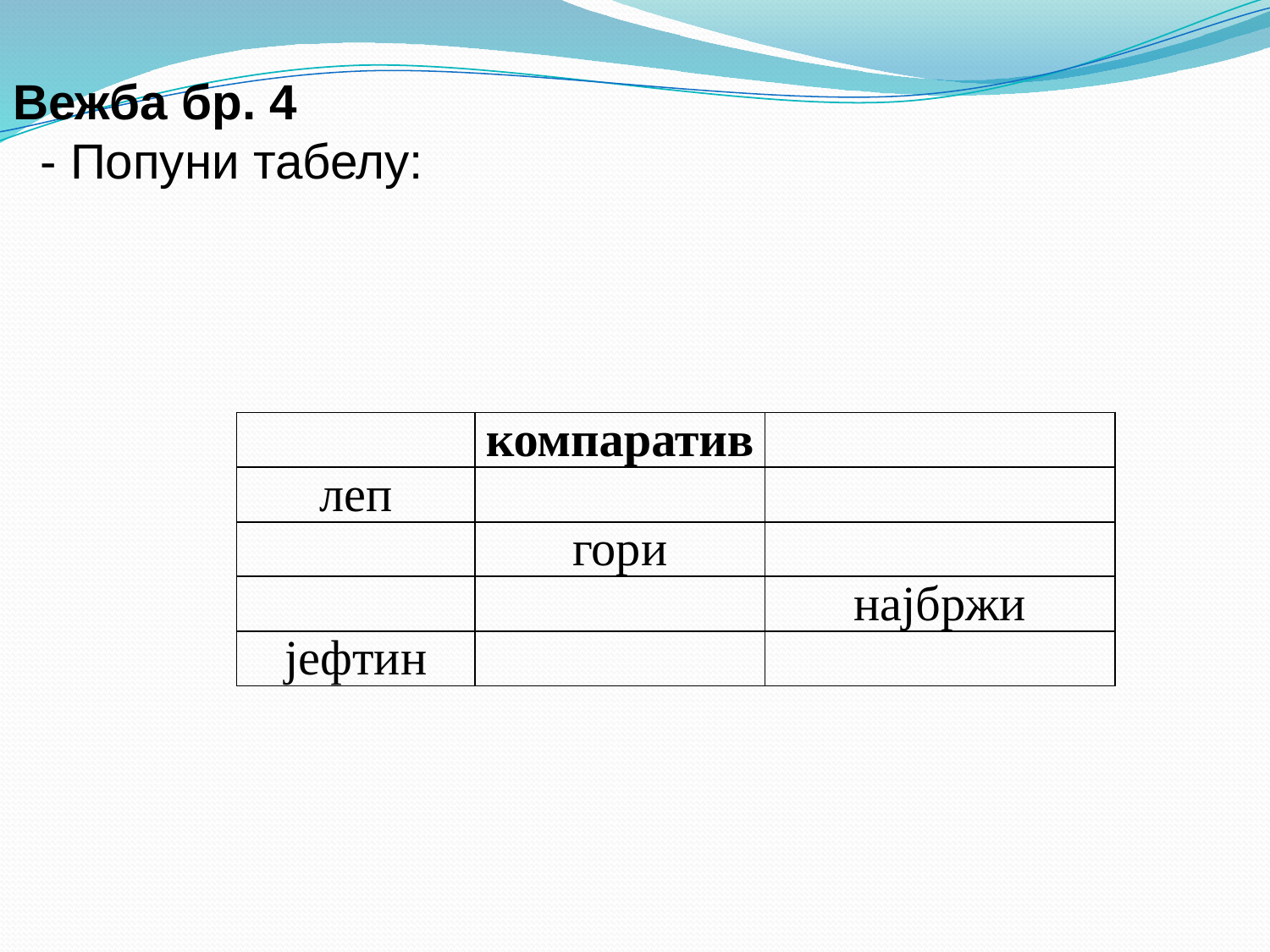

Вежба бр. 4
  - Попуни табелу:

|  | компаратив |  |
| --- | --- | --- |
| леп |  |  |
|  | гори |  |
|  |  | најбржи |
| јефтин |  |  |